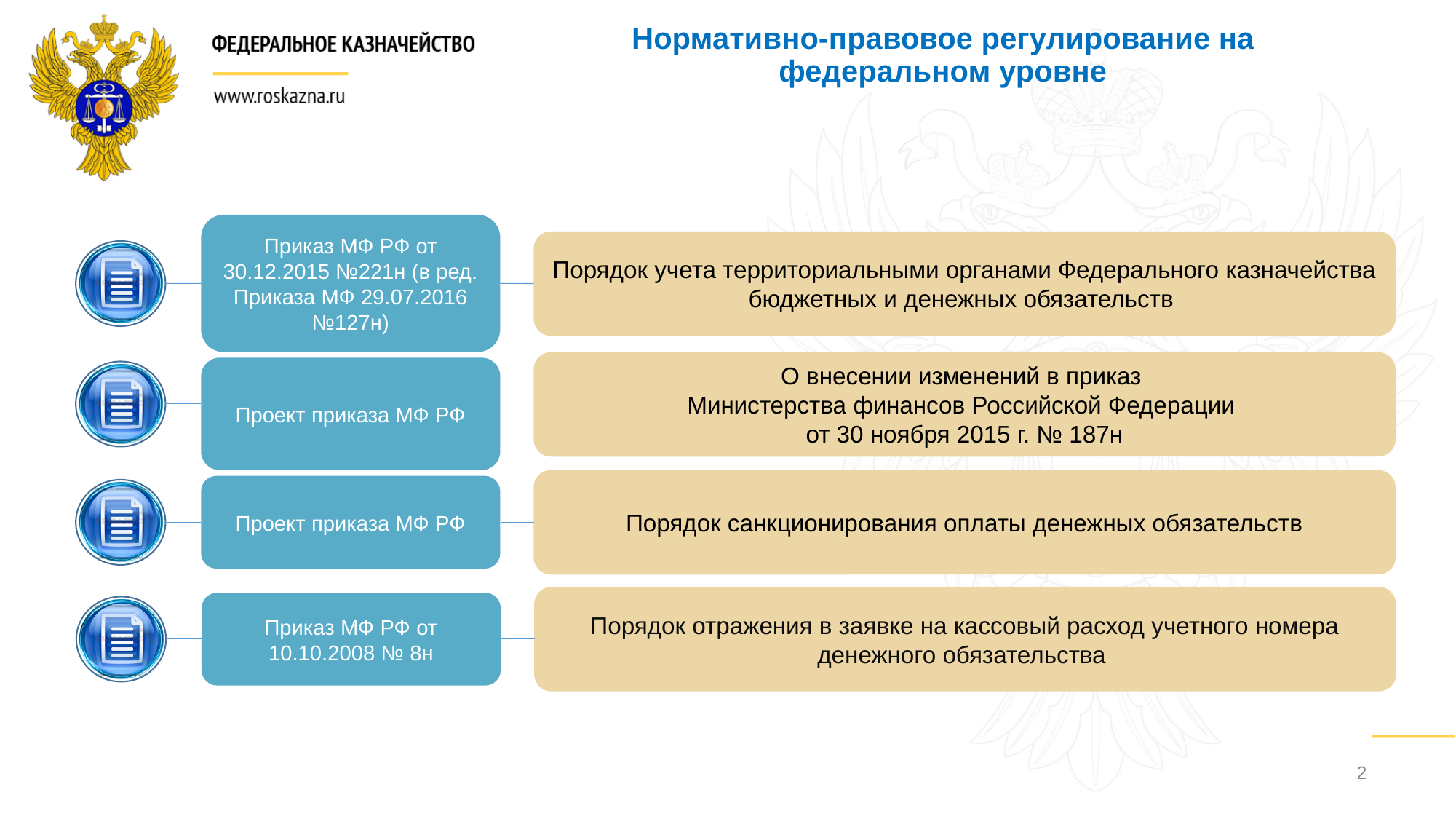

# Нормативно-правовое регулирование на федеральном уровне
Приказ МФ РФ от 30.12.2015 №221н (в ред. Приказа МФ 29.07.2016 №127н)
Порядок учета территориальными органами Федерального казначейства бюджетных и денежных обязательств

О внесении изменений в приказ
Министерства финансов Российской Федерации
от 30 ноября 2015 г. № 187н
Проект приказа МФ РФ

Порядок санкционирования оплаты денежных обязательств
Проект приказа МФ РФ

Порядок отражения в заявке на кассовый расход учетного номера денежного обязательства
Приказ МФ РФ от 10.10.2008 № 8н

2